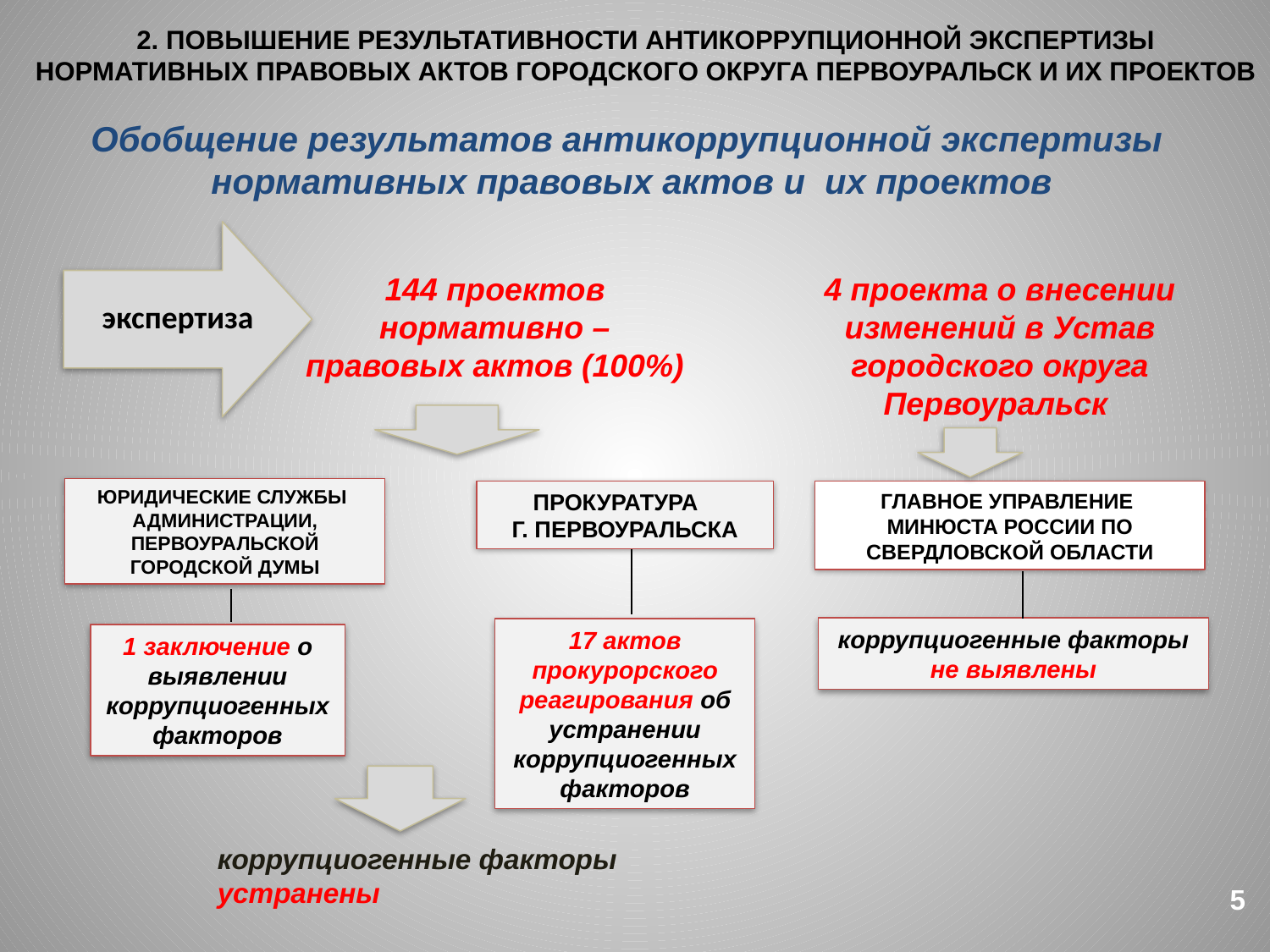

2. ПОВЫШЕНИЕ РЕЗУЛЬТАТИВНОСТИ АНТИКОРРУПЦИОННОЙ ЭКСПЕРТИЗЫ НОРМАТИВНЫХ ПРАВОВЫХ АКТОВ ГОРОДСКОГО ОКРУГА ПЕРВОУРАЛЬСК И ИХ ПРОЕКТОВ
Обобщение результатов антикоррупционной экспертизы
нормативных правовых актов и  их проектов

4 проекта о внесении изменений в Устав городского округа Первоуральск
144 проектов нормативно – правовых актов (100%)
экспертиза

ЮРИДИЧЕСКИЕ СЛУЖБЫ  АДМИНИСТРАЦИИ, ПЕРВОУРАЛЬСКОЙ ГОРОДСКОЙ ДУМЫ
ПРОКУРАТУРА
Г. ПЕРВОУРАЛЬСКА
ГЛАВНОЕ УПРАВЛЕНИЕ  МИНЮСТА РОССИИ ПО СВЕРДЛОВСКОЙ ОБЛАСТИ
коррупциогенные факторы не выявлены
17 актов прокурорского реагирования об устранении коррупциогенных факторов
1 заключение о выявлении коррупциогенных факторов

коррупциогенные факторы устранены
5